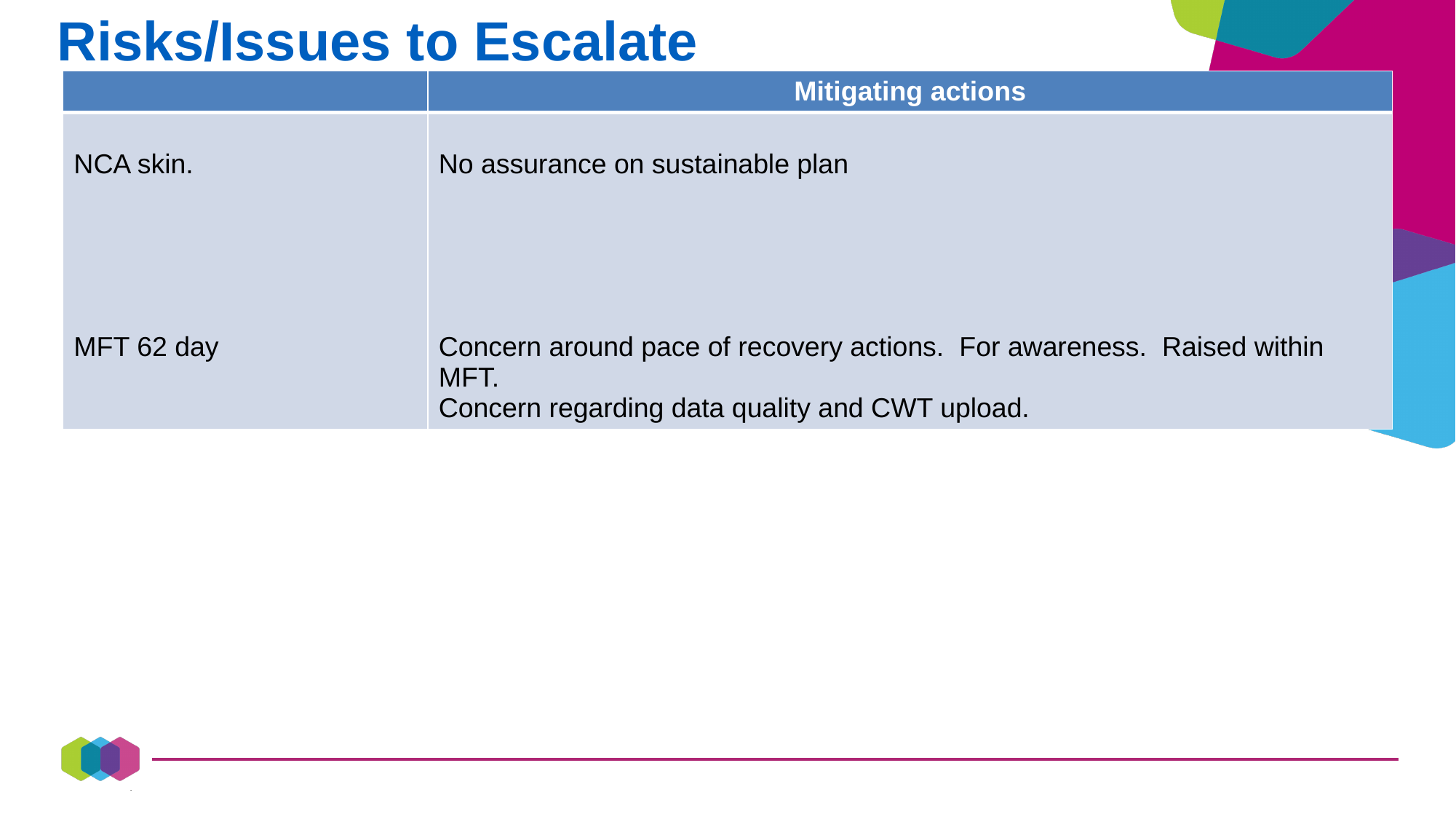

Risks/Issues to Escalate
|  | Mitigating actions |
| --- | --- |
| NCA skin. MFT 62 day | No assurance on sustainable plan Concern around pace of recovery actions. For awareness. Raised within MFT. Concern regarding data quality and CWT upload. |